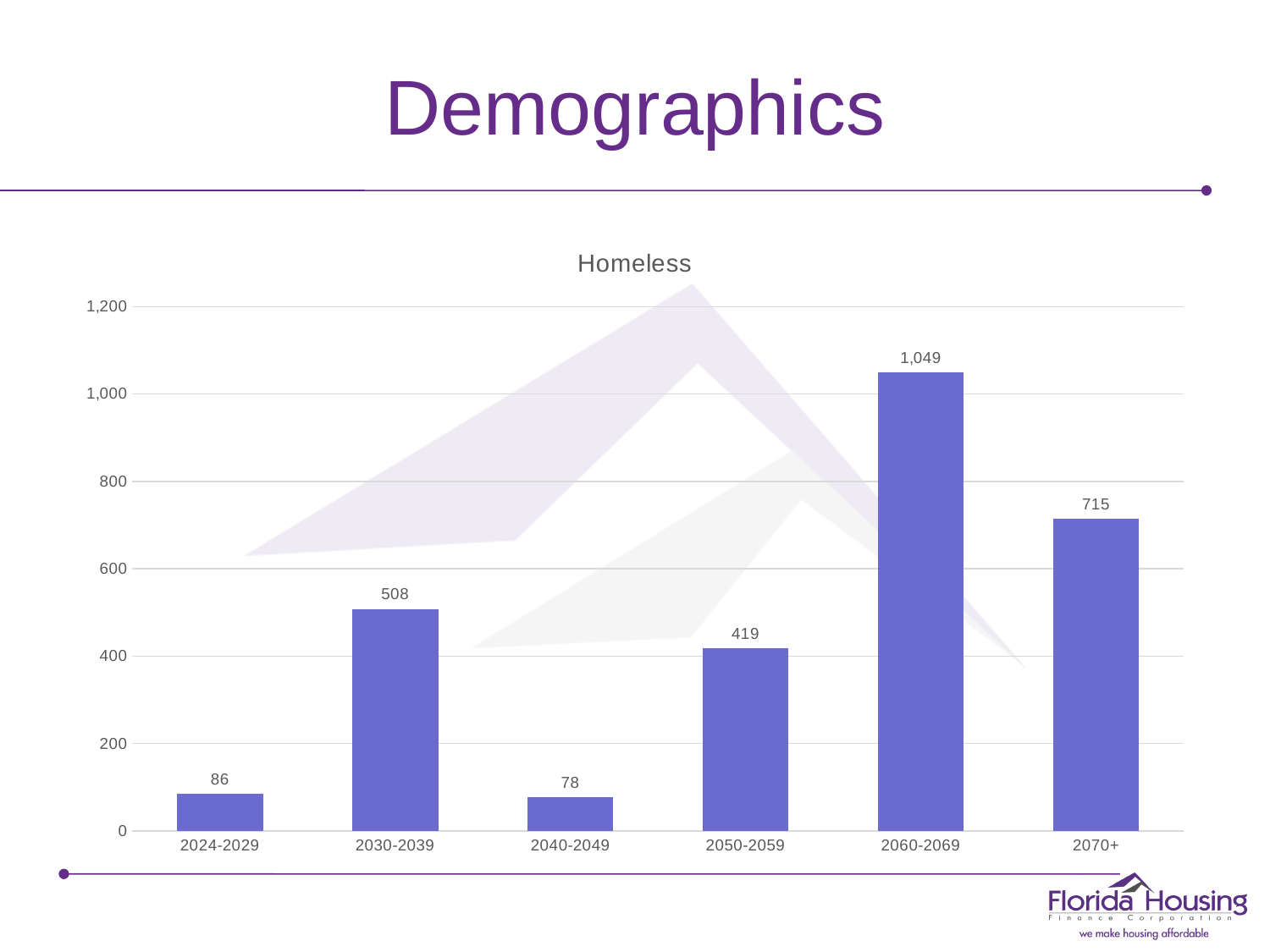

# Demographics

### Chart:

| Category | Homeless |
|---|---|
| 2024-2029 | 86.0 |
| 2030-2039 | 508.0 |
| 2040-2049 | 78.0 |
| 2050-2059 | 419.0 |
| 2060-2069 | 1049.0 |
| 2070+ | 715.0 |